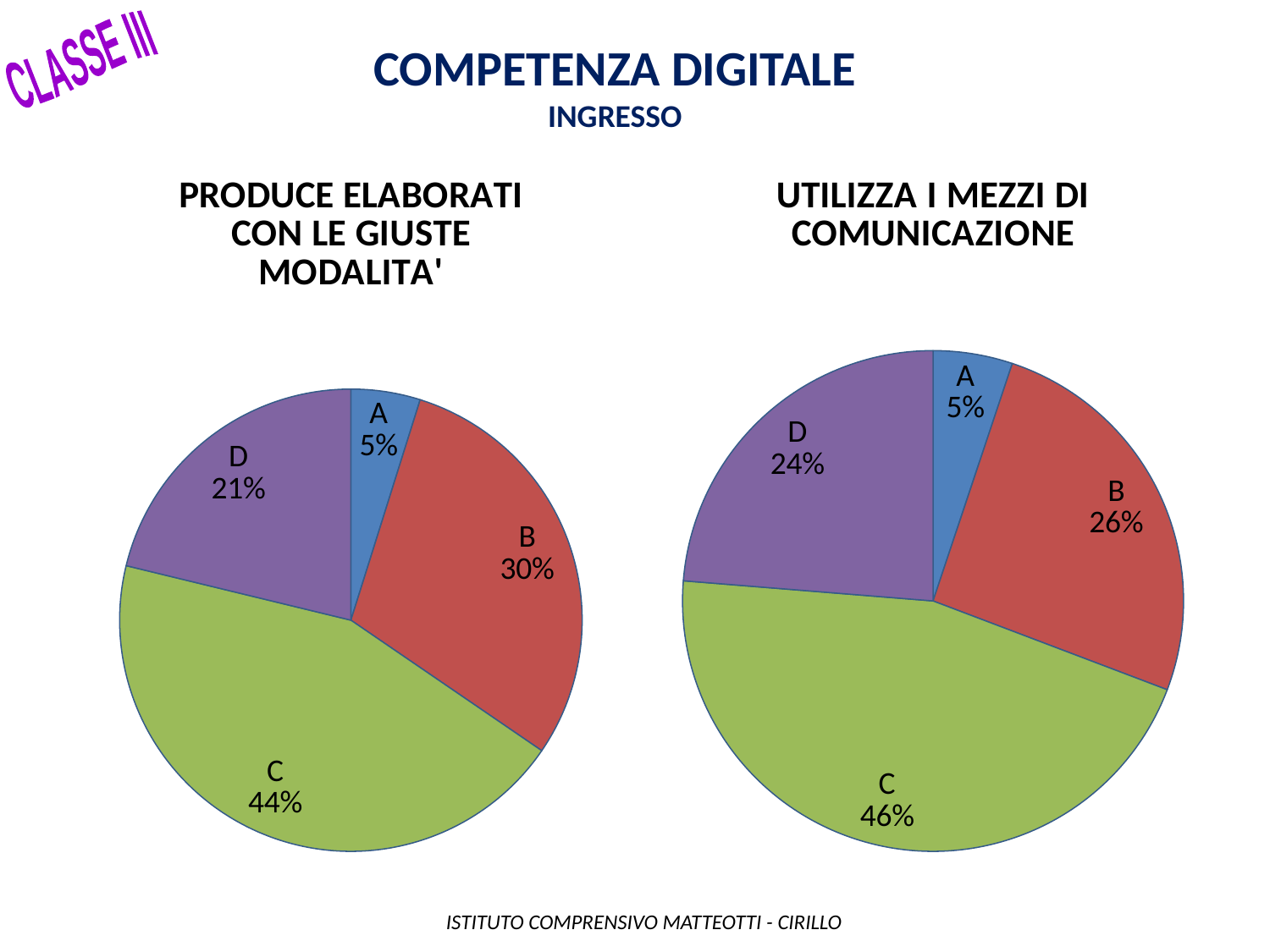

Competenza digitale
INGRESSO
CLASSE III

### Chart: PRODUCE ELABORATI CON LE GIUSTE MODALITA'

| Category |  |
|---|---|
| A | 8.0 |
| B | 49.0 |
| C | 73.0 |
| D | 35.0 |

### Chart: UTILIZZA I MEZZI DI COMUNICAZIONE

| Category |  |
|---|---|
| A | 8.0 |
| B | 40.0 |
| C | 71.0 |
| D | 37.0 |
 ISTITUTO COMPRENSIVO MATTEOTTI - CIRILLO